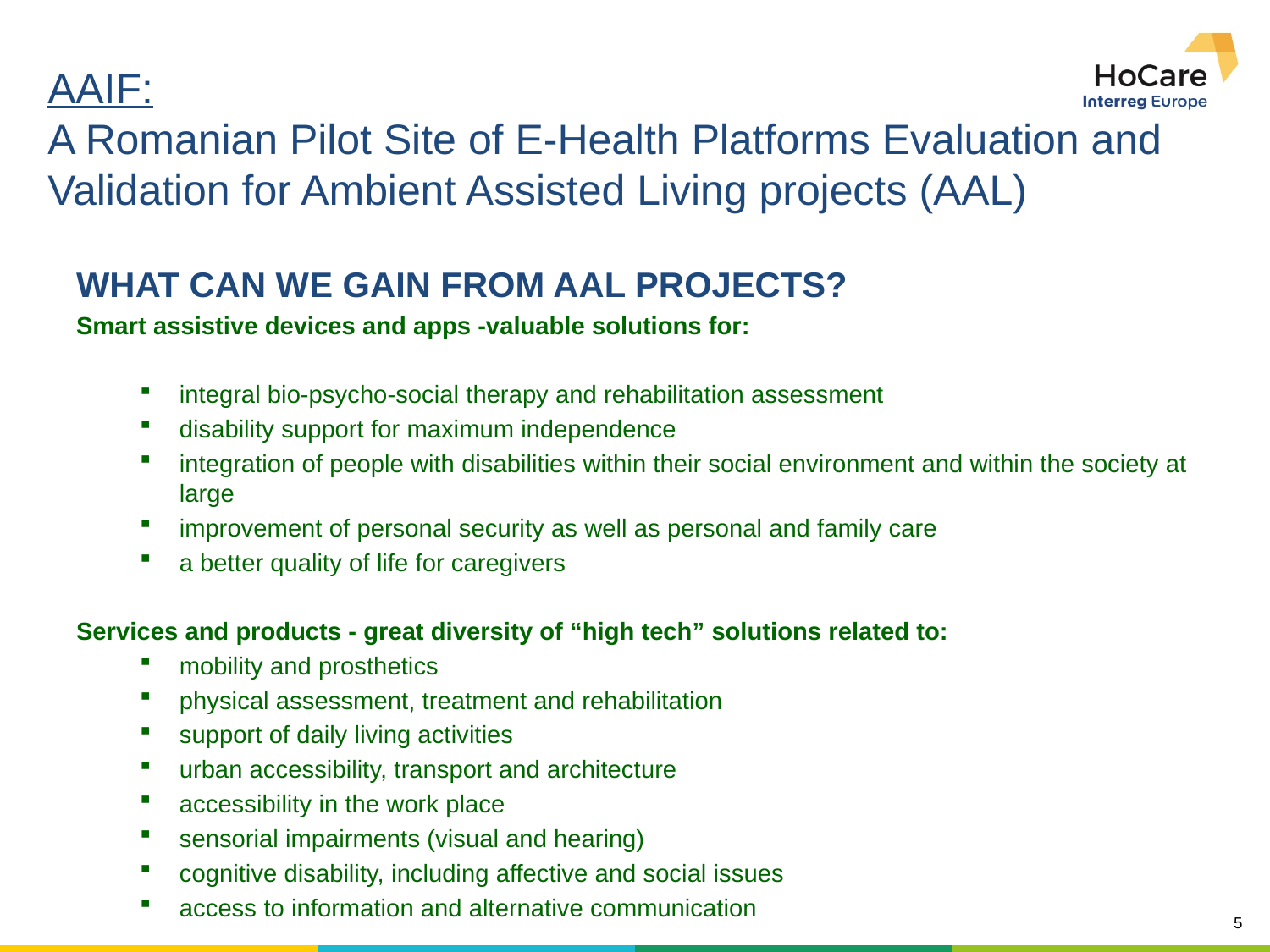

# AAIF: A Romanian Pilot Site of E-Health Platforms Evaluation and Validation for Ambient Assisted Living projects (AAL)
WHAT CAN WE GAIN FROM AAL PROJECTS?
Smart assistive devices and apps -valuable solutions for:

integral bio-psycho-social therapy and rehabilitation assessment
disability support for maximum independence
integration of people with disabilities within their social environment and within the society at large
improvement of personal security as well as personal and family care
a better quality of life for caregivers

Services and products - great diversity of “high tech” solutions related to:
mobility and prosthetics
physical assessment, treatment and rehabilitation
support of daily living activities
urban accessibility, transport and architecture
accessibility in the work place
sensorial impairments (visual and hearing)
cognitive disability, including affective and social issues
access to information and alternative communication